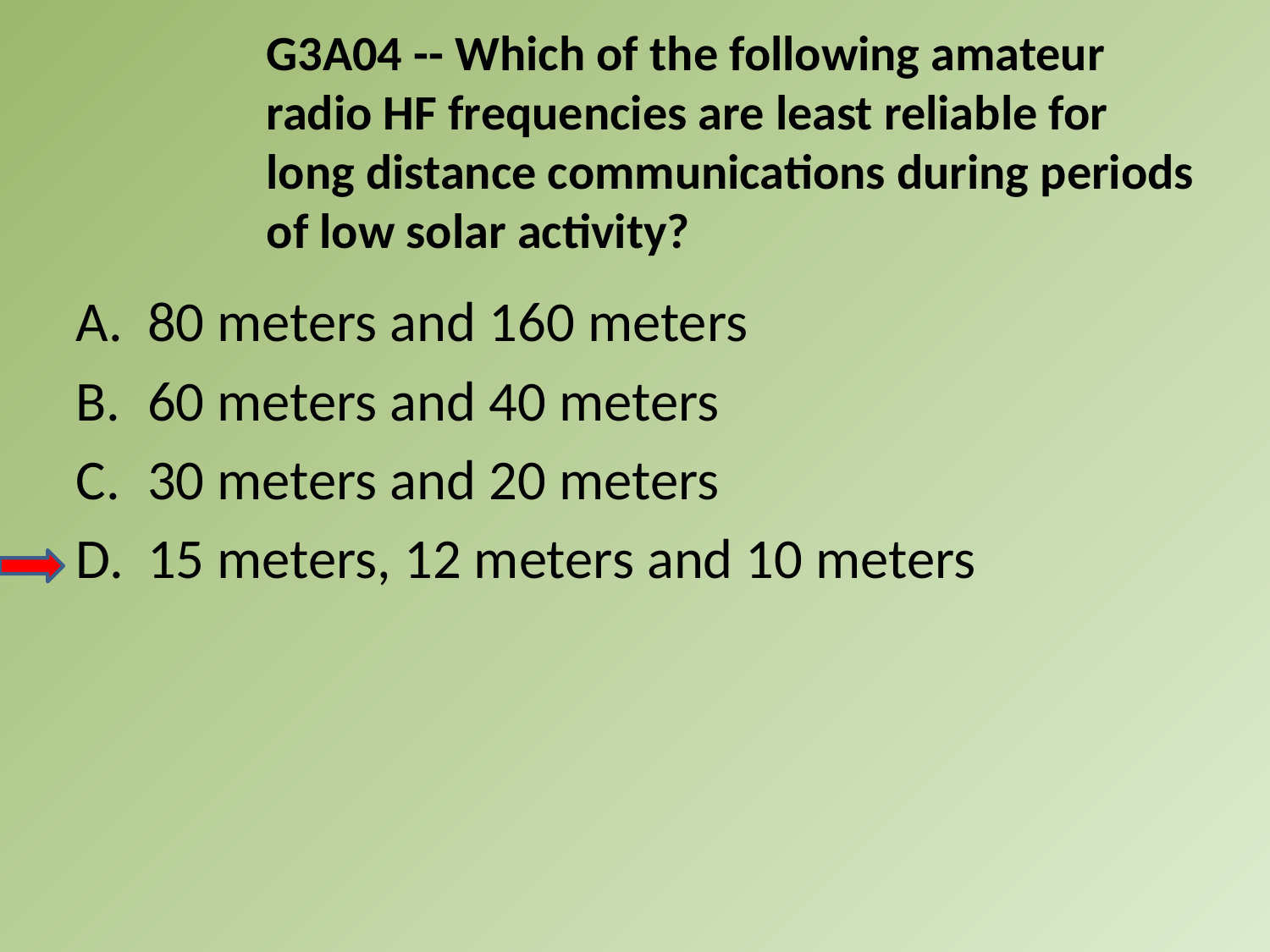

G3A04 -- Which of the following amateur radio HF frequencies are least reliable for long distance communications during periods of low solar activity?
80 meters and 160 meters
60 meters and 40 meters
30 meters and 20 meters
15 meters, 12 meters and 10 meters